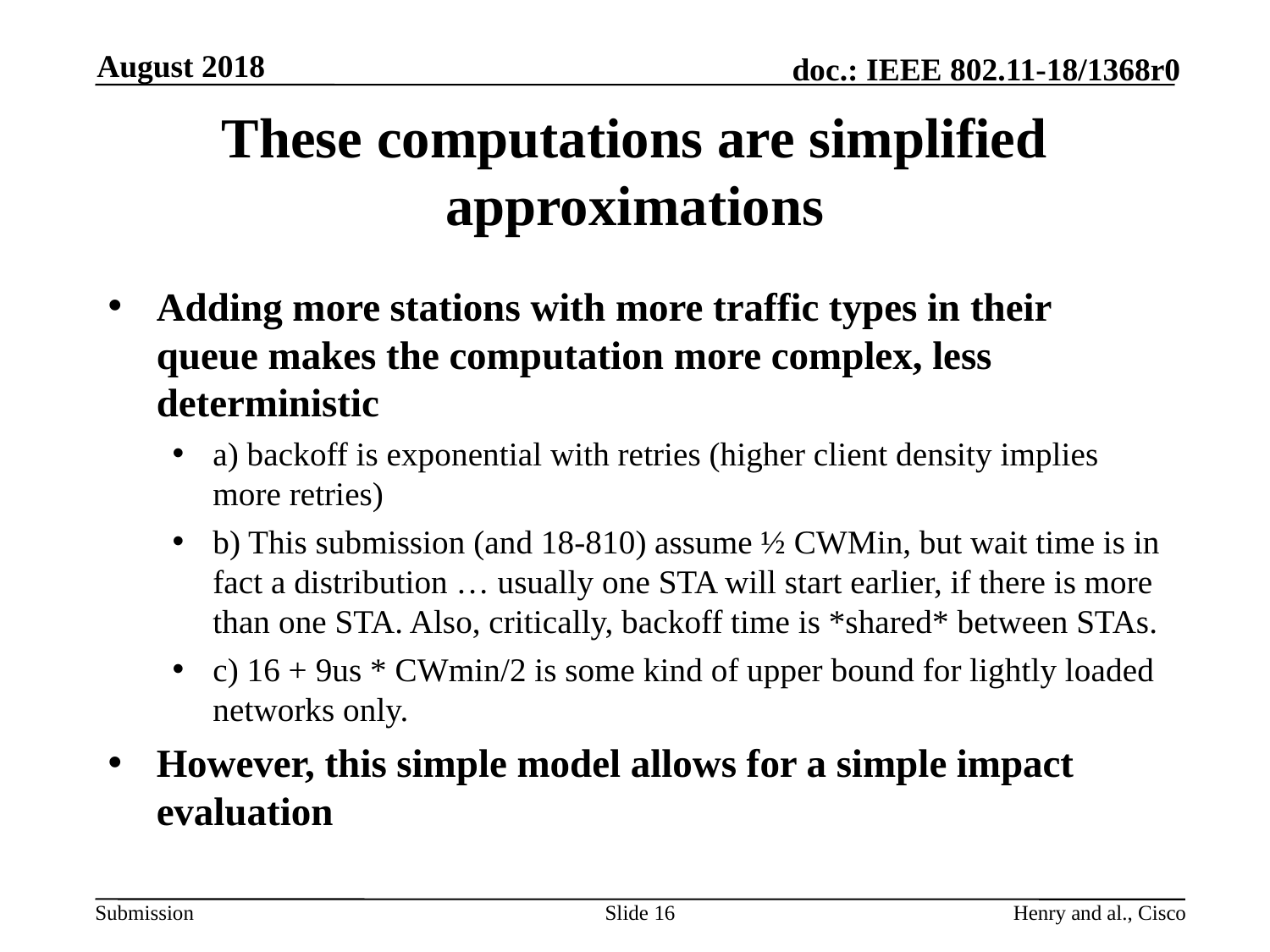

August 2018
# These computations are simplified approximations
Adding more stations with more traffic types in their queue makes the computation more complex, less deterministic
a) backoff is exponential with retries (higher client density implies more retries)
b) This submission (and 18-810) assume ½ CWMin, but wait time is in fact a distribution … usually one STA will start earlier, if there is more than one STA. Also, critically, backoff time is *shared* between STAs.
c) 16 + 9us * CWmin/2 is some kind of upper bound for lightly loaded networks only.
However, this simple model allows for a simple impact evaluation

Slide 16
Henry and al., Cisco